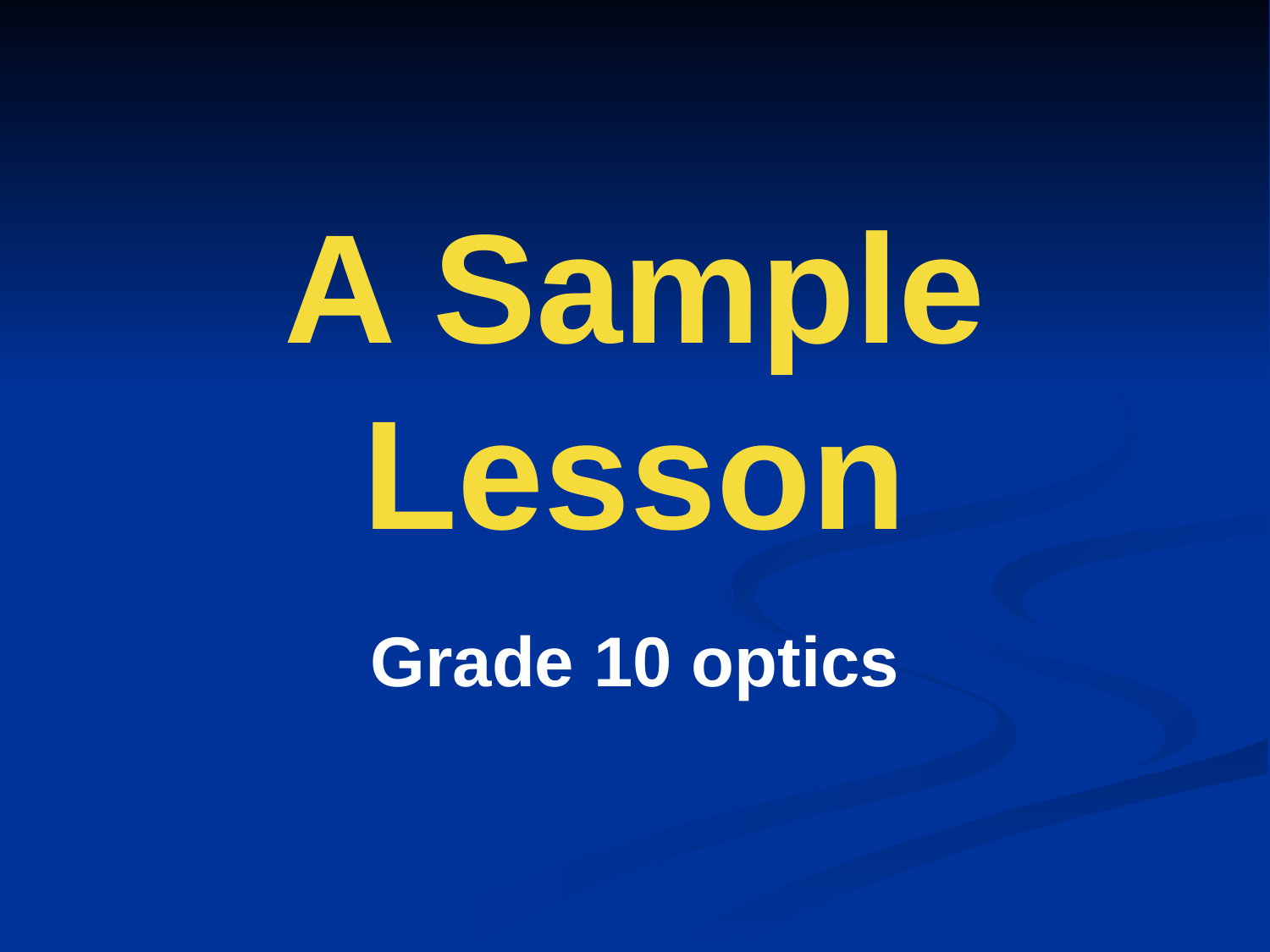

# A Sample Lesson
Grade 10 optics